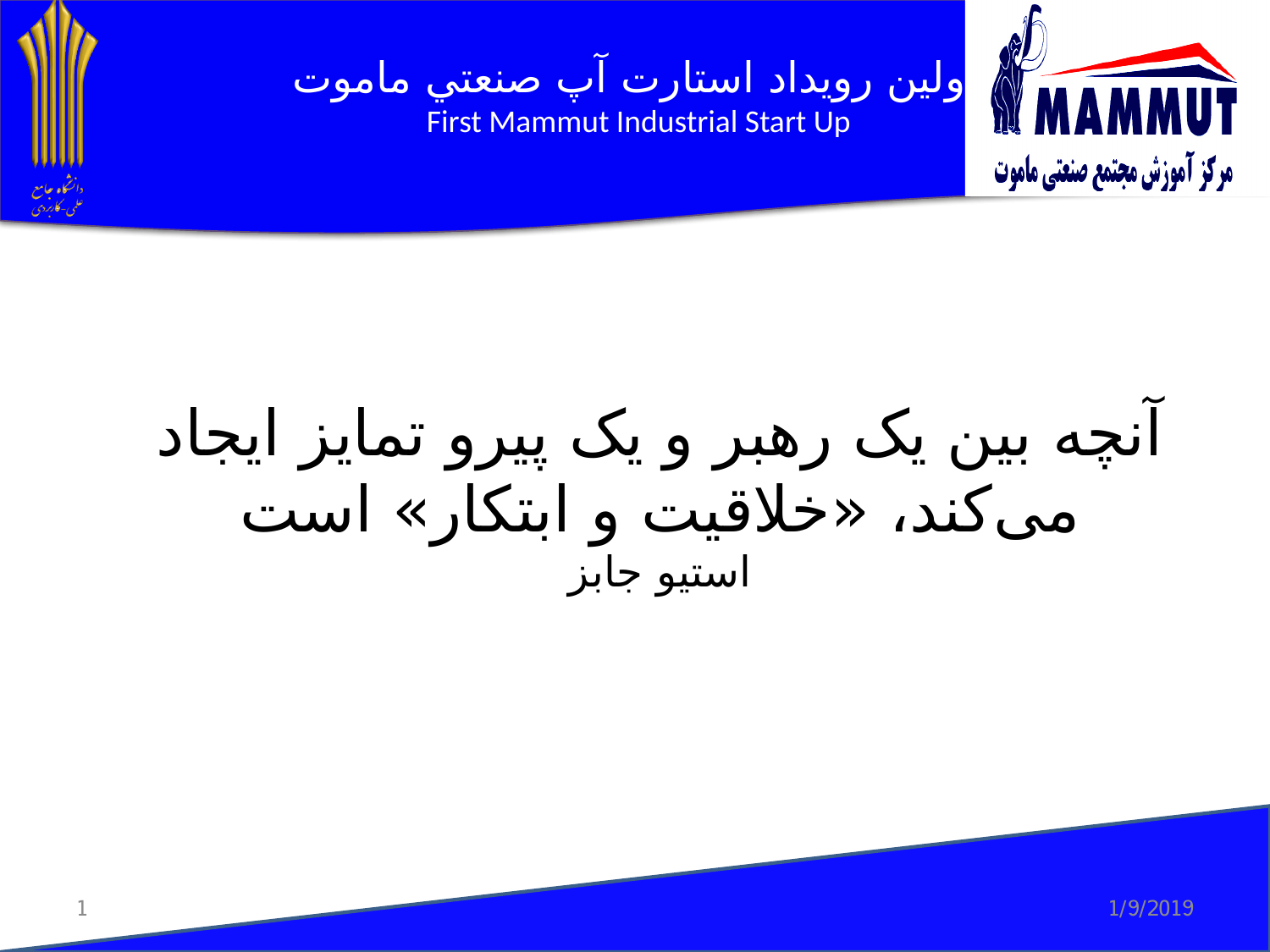

آنچه بین یک رهبر و یک پیرو تمایز ایجاد می‌کند، «خلاقیت و ابتکار» است
استيو جابز
1
1/9/2019